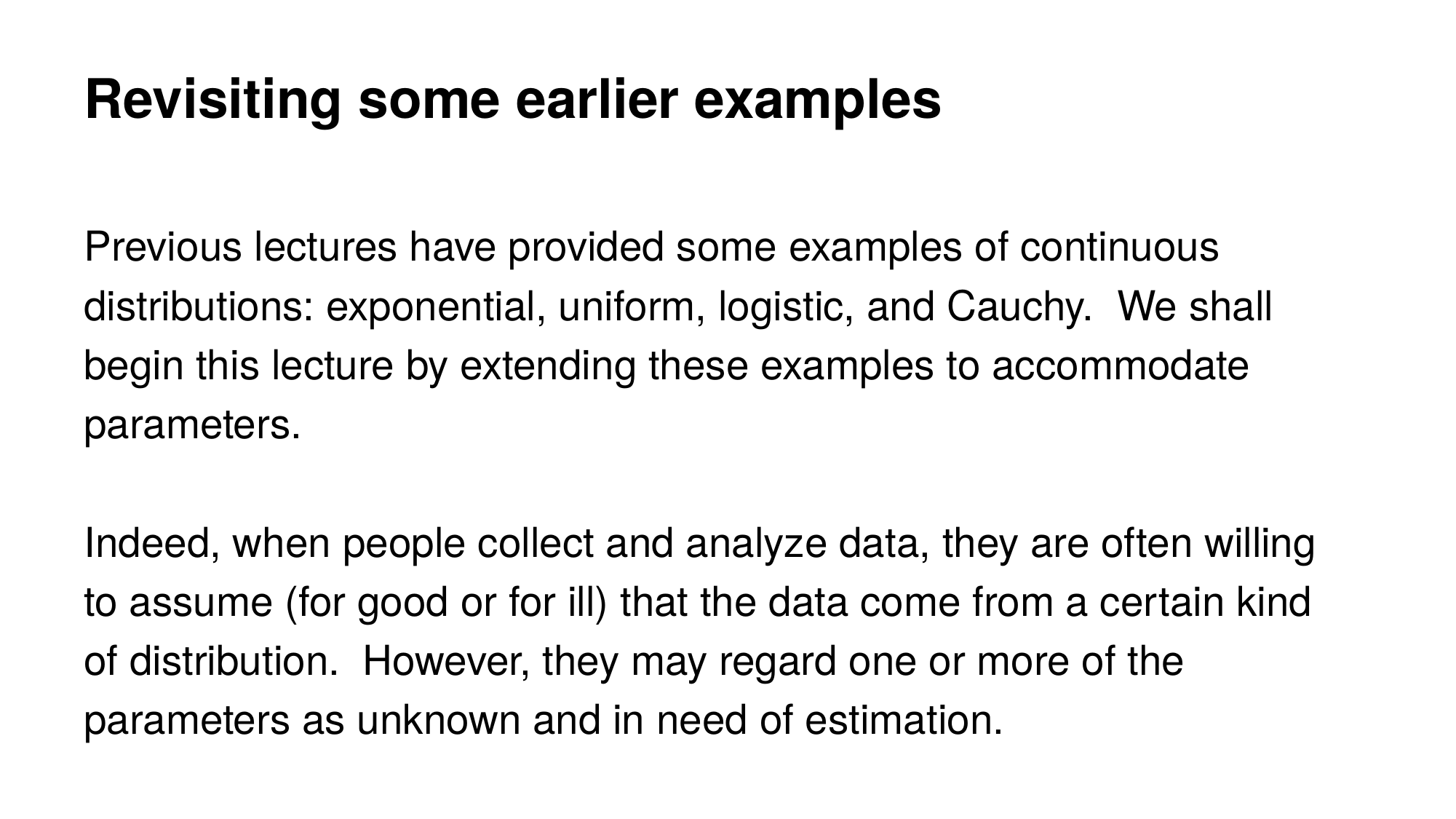

# Revisiting some earlier examples
Previous lectures have provided some examples of continuous distributions: exponential, uniform, logistic, and Cauchy.  We shall begin this lecture by extending these examples to accommodate parameters.

Indeed, when people collect and analyze data, they are often willing to assume (for good or for ill) that the data come from a certain kind of distribution.  However, they may regard one or more of the parameters as unknown and in need of estimation.